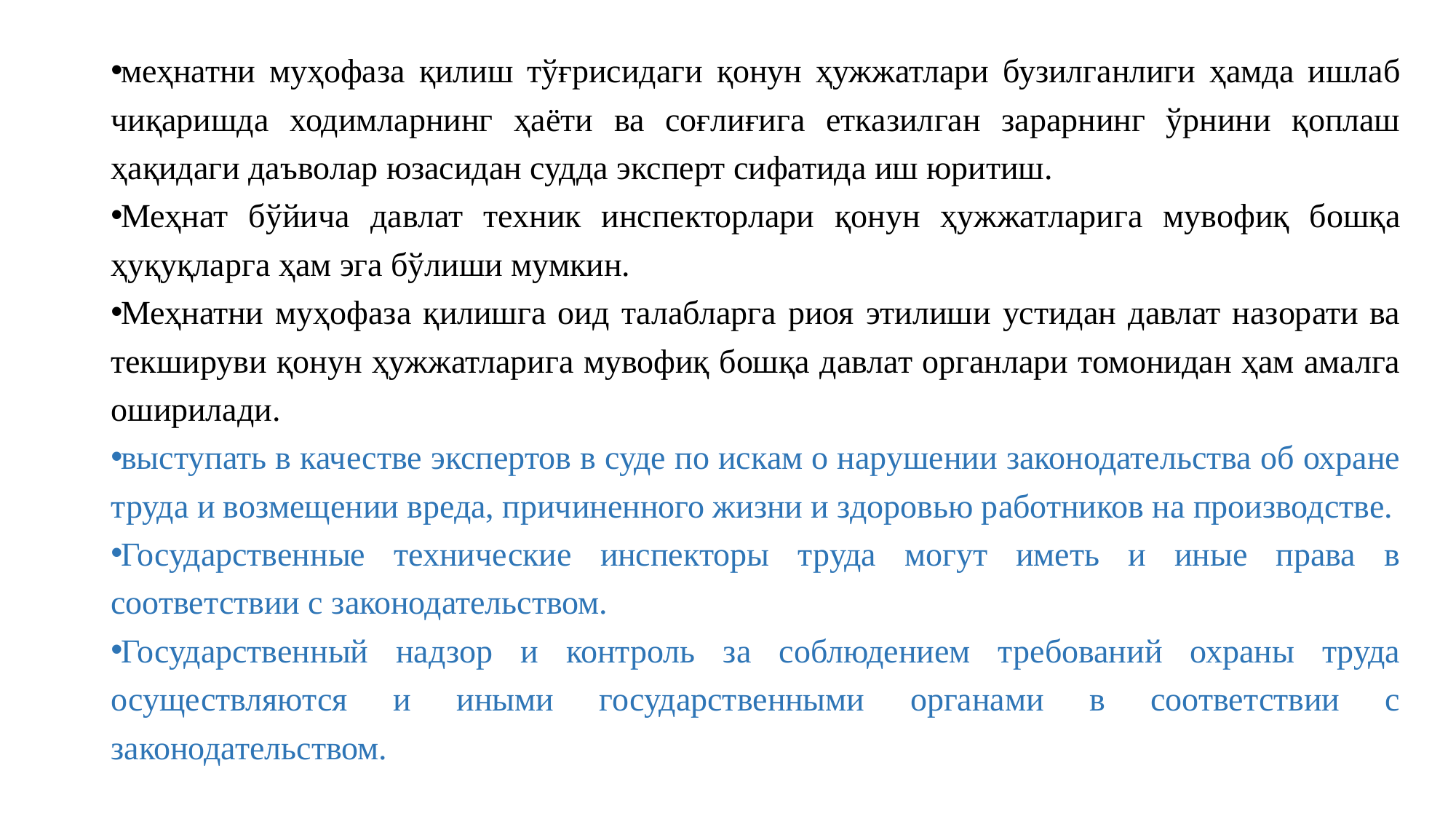

меҳнатни муҳофаза қилиш тўғрисидаги қонун ҳужжатлари бузилганлиги ҳамда ишлаб чиқаришда ходимларнинг ҳаёти ва соғлиғига етказилган зарарнинг ўрнини қоплаш ҳақидаги даъволар юзасидан судда эксперт сифатида иш юритиш.
Меҳнат бўйича давлат техник инспекторлари қонун ҳужжатларига мувофиқ бошқа ҳуқуқларга ҳам эга бўлиши мумкин.
Меҳнатни муҳофаза қилишга оид талабларга риоя этилиши устидан давлат назорати ва текшируви қонун ҳужжатларига мувофиқ бошқа давлат органлари томонидан ҳам амалга оширилади.
выступать в качестве экспертов в суде по искам о нарушении законодательства об охране труда и возмещении вреда, причиненного жизни и здоровью работников на производстве.
Государственные технические инспекторы труда могут иметь и иные права в соответствии с законодательством.
Государственный надзор и контроль за соблюдением требований охраны труда осуществляются и иными государственными органами в соответствии с законодательством.